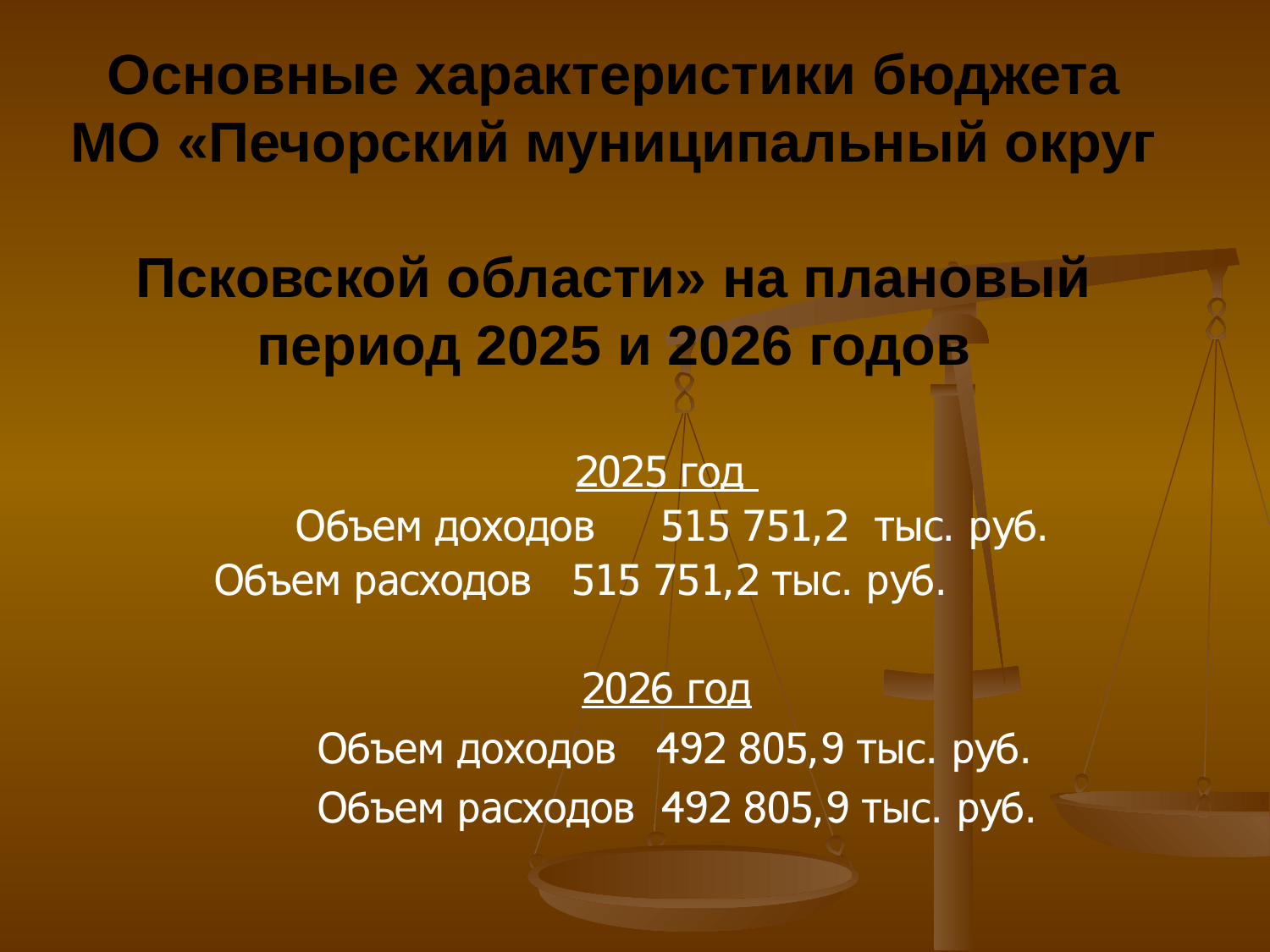

# Основные характеристики бюджета МО «Печорский муниципальный округ Псковской области» на плановый период 2025 и 2026 годов
2025 год
 Объем доходов     515 751,2  тыс. руб.
Объем расходов   515 751,2 тыс. руб.

2026 год
                Объем доходов   492 805,9 тыс. руб.
                Объем расходов  492 805,9 тыс. руб.